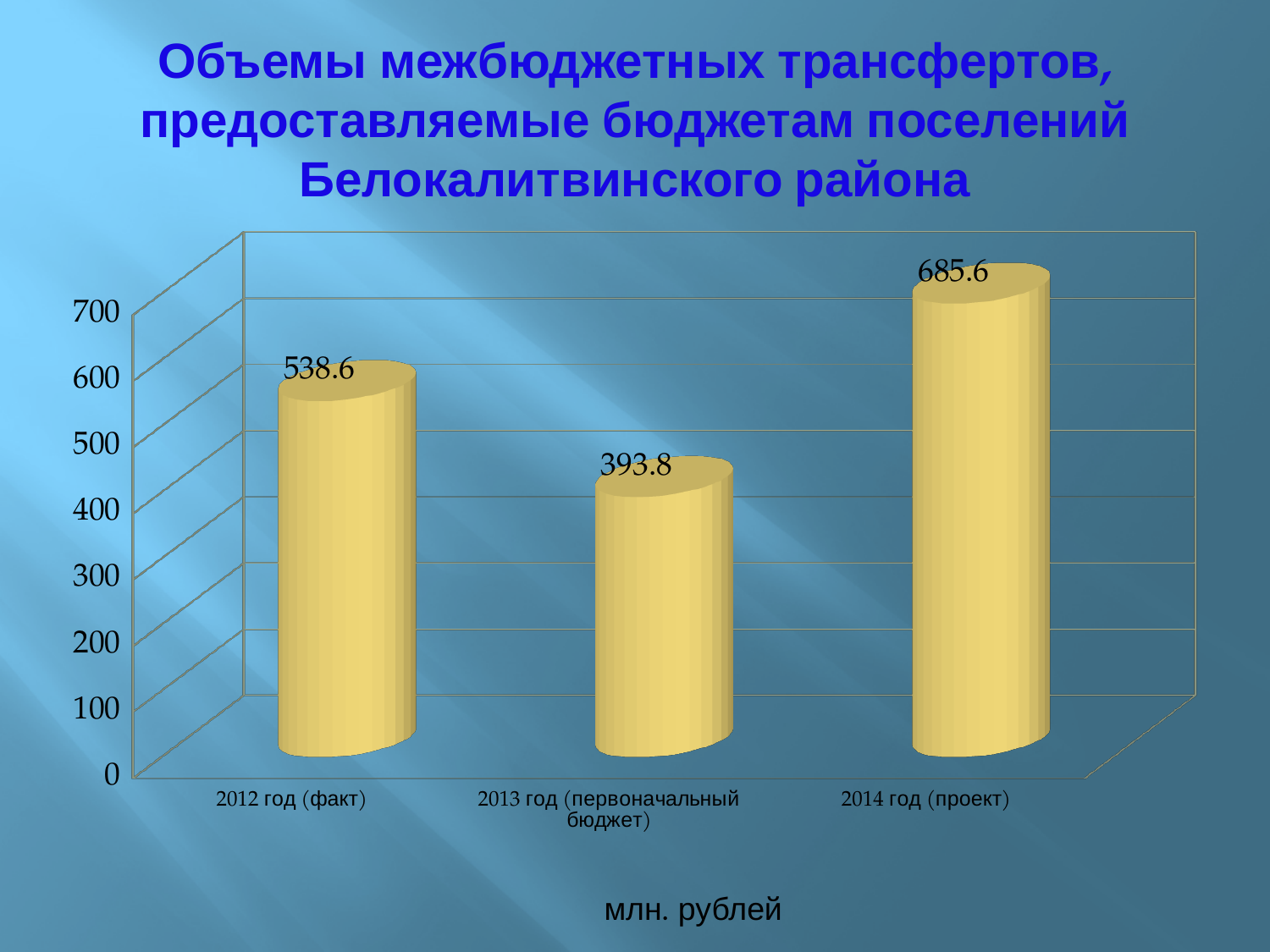

# Объемы межбюджетных трансфертов, предоставляемые бюджетам поселений Белокалитвинского района

[unsupported chart]

млн. рублей